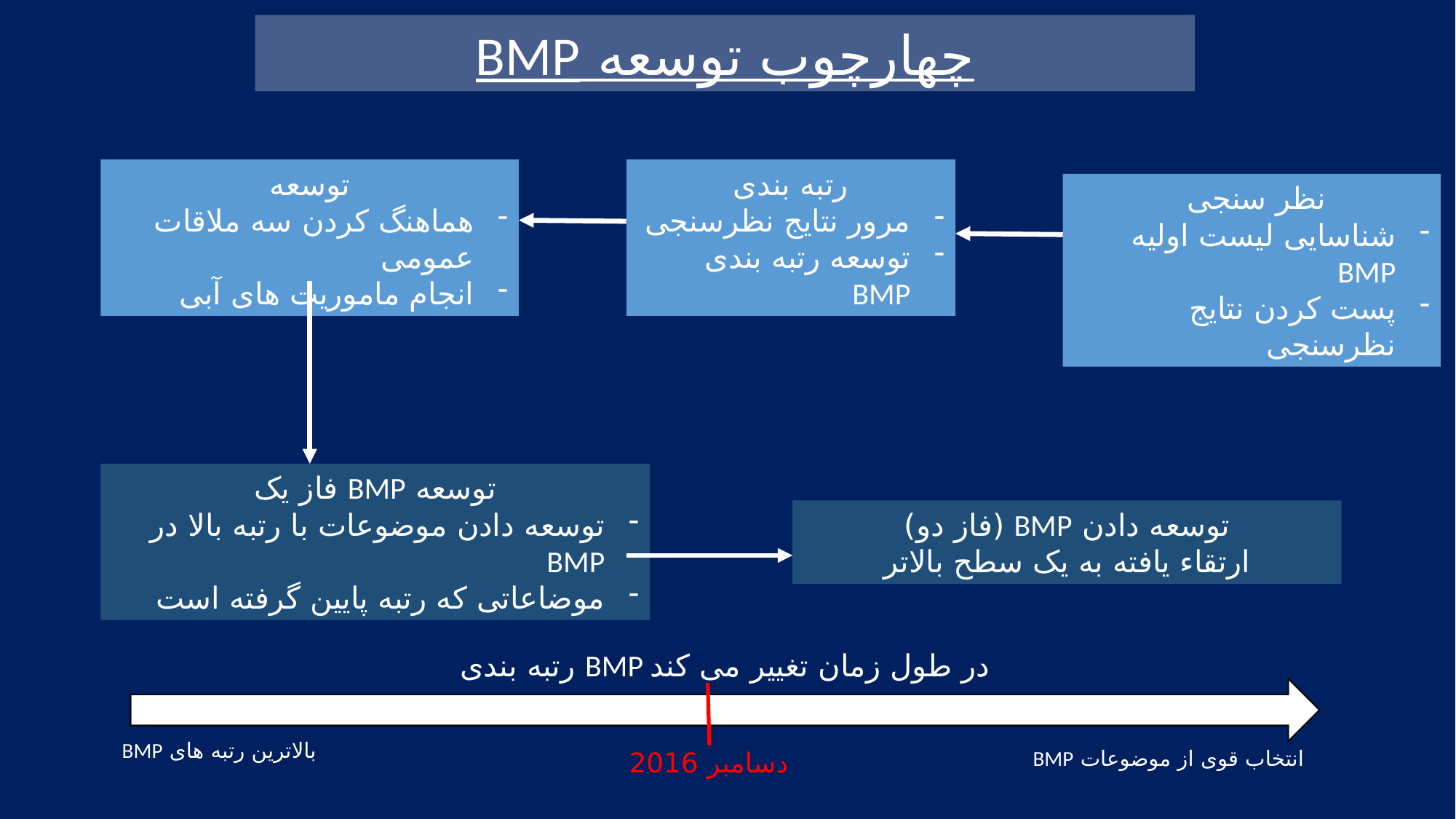

چهارچوب توسعه BMP
توسعه
هماهنگ کردن سه ملاقات عمومی
انجام ماموریت های آبی
رتبه بندی
مرور نتایج نظرسنجی
توسعه رتبه بندی BMP
نظر سنجی
شناسایی لیست اولیه BMP
پست کردن نتایج نظرسنجی
توسعه BMP فاز یک
توسعه دادن موضوعات با رتبه بالا در BMP
موضاعاتی که رتبه پایین گرفته است
توسعه دادن BMP (فاز دو)
ارتقاء یافته به یک سطح بالاتر
رتبه بندی BMP در طول زمان تغییر می کند

بالاترین رتبه های BMP
انتخاب قوی از موضوعات BMP
دسامبر 2016